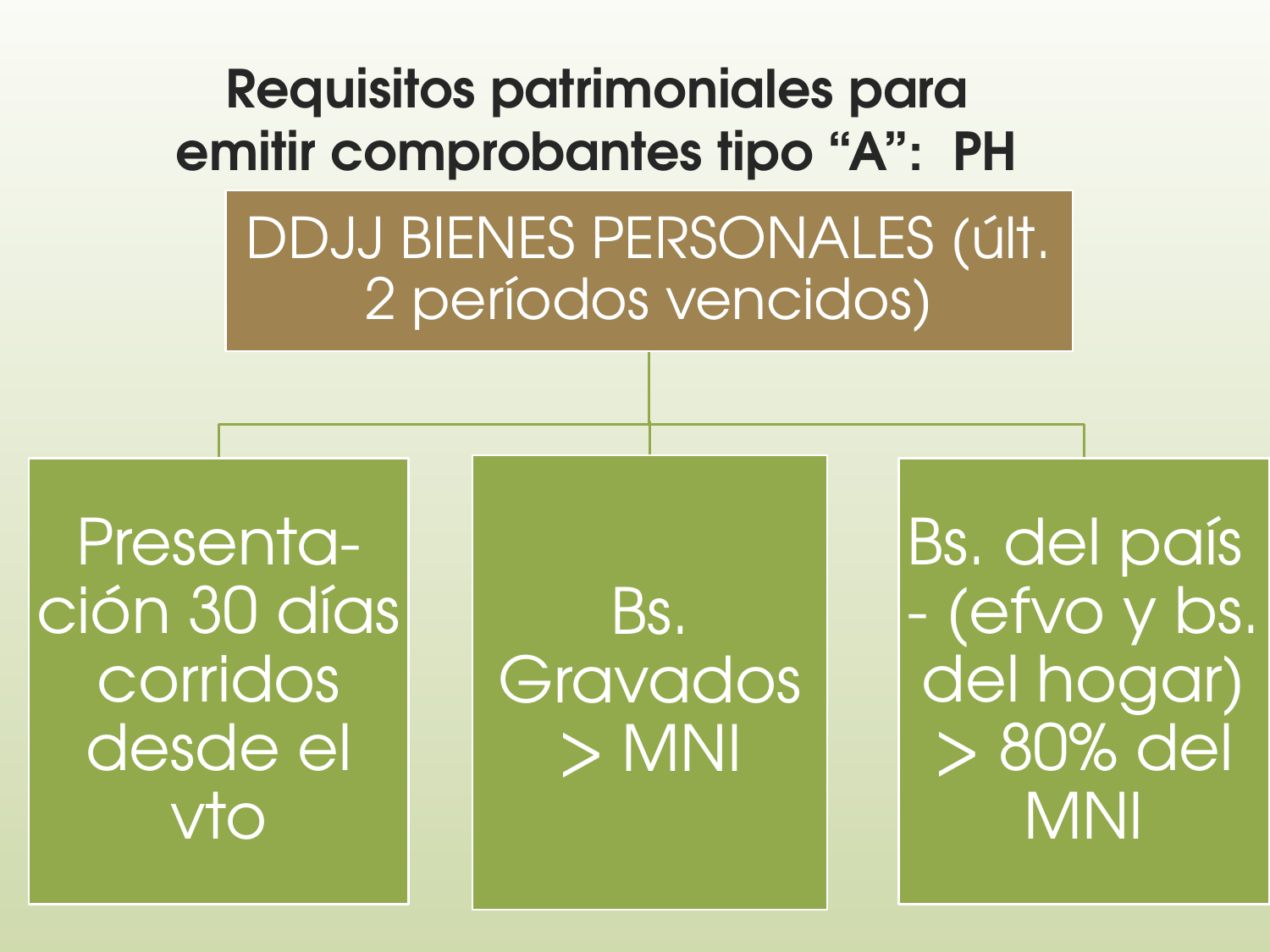

# Requisitos patrimoniales para emitir comprobantes tipo “A”:  PH
DDJJ BIENES PERSONALES (últ. 2 períodos vencidos)
Presenta-ción 30 días corridos desde el vto
Bs. Gravados > MNI
Bs. del país  - (efvo y bs. del hogar) > 80% del MNI